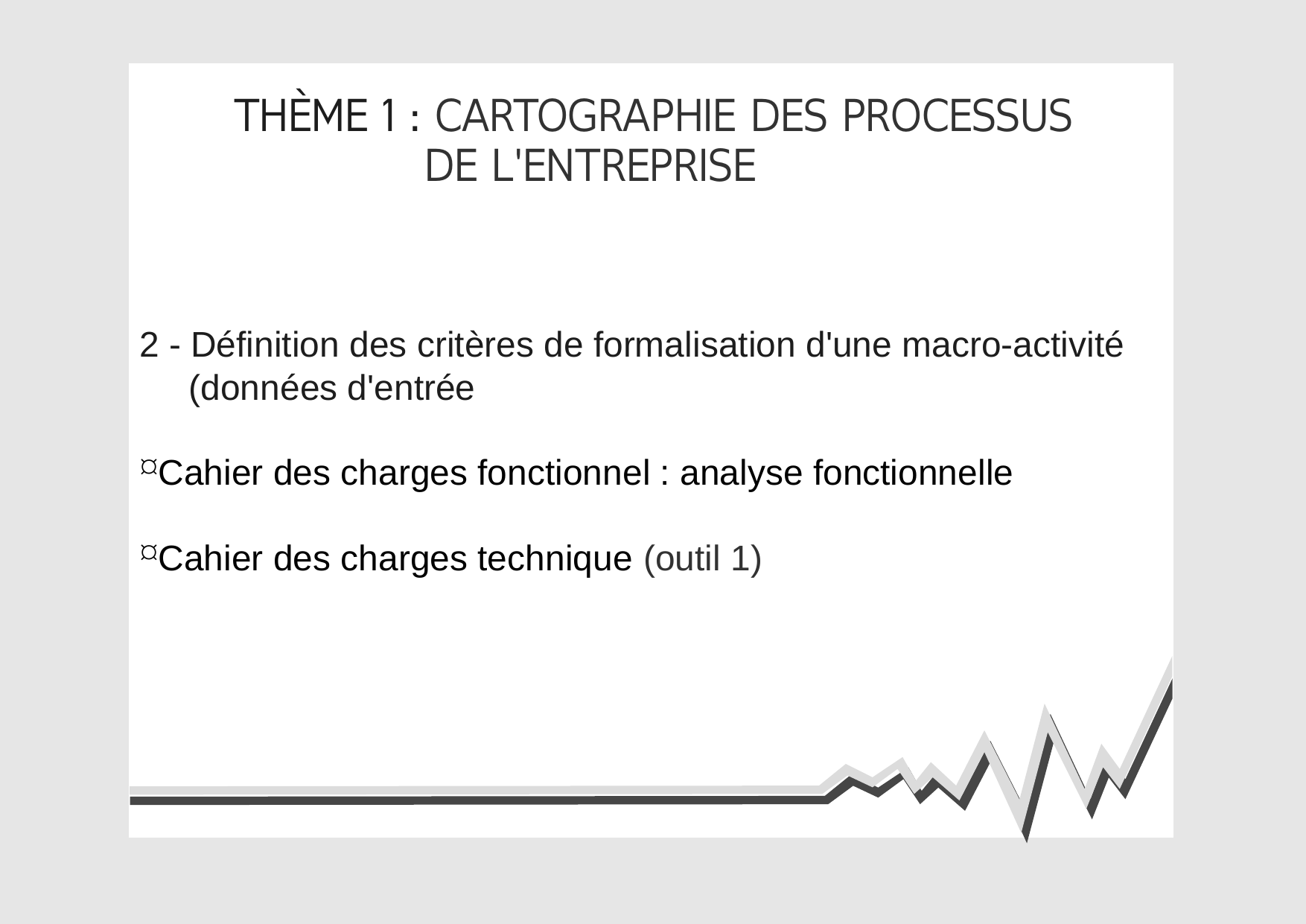

THÈME 1 : CARTOGRAPHIE DES PROCESSUS
DE L'ENTREPRISE
2 - Définition des critères de formalisation d'une macro-activité
     (données d'entrée

Cahier des charges fonctionnel : analyse fonctionnelle

Cahier des charges technique (outil 1)